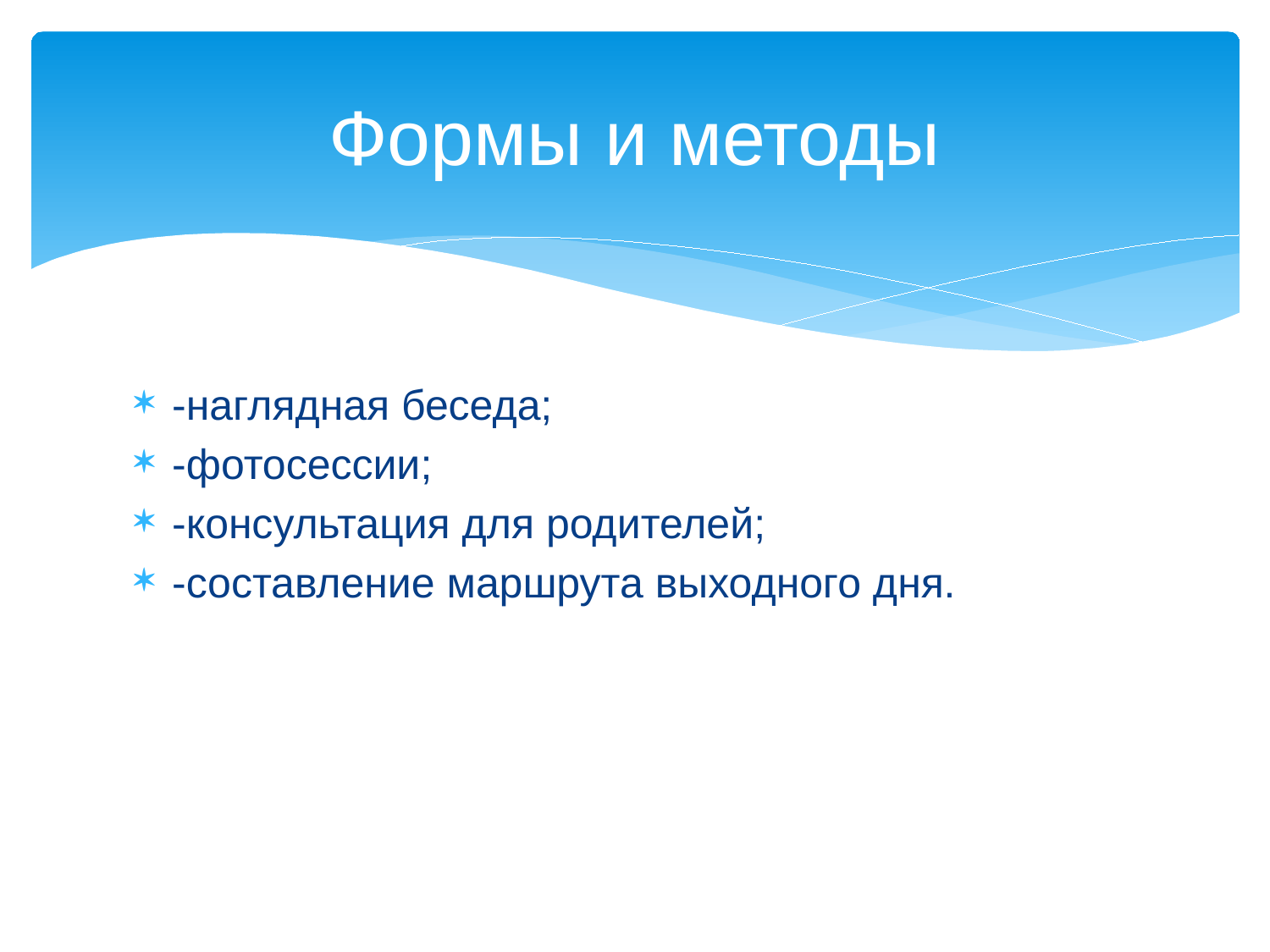

# Формы и методы
-наглядная беседа;
-фотосессии;
-консультация для родителей;
-составление маршрута выходного дня.